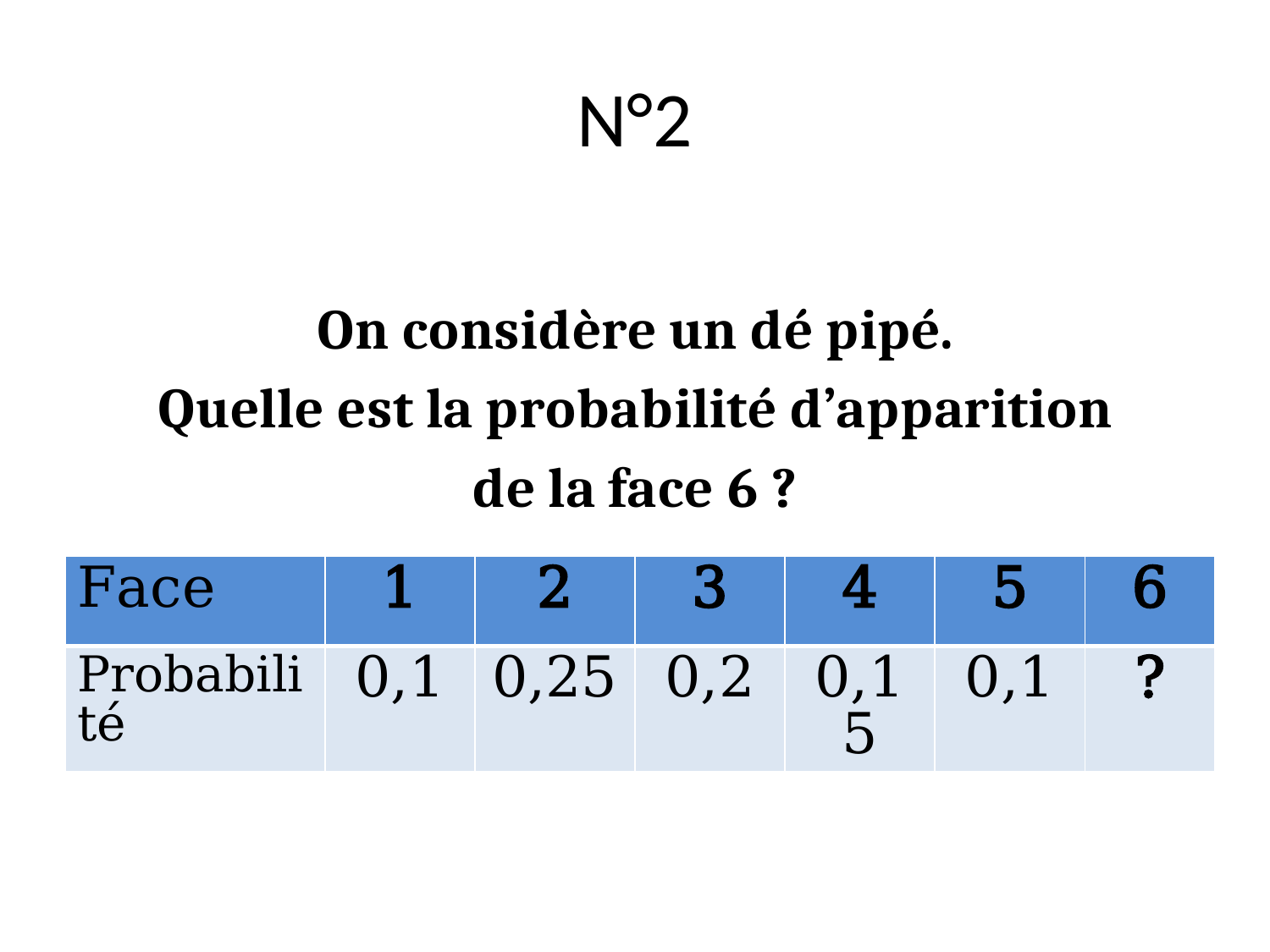

# N°2
On considère un dé pipé.
Quelle est la probabilité d’apparition
de la face 6 ?
| Face | 1 | 2 | 3 | 4 | 5 | 6 |
| --- | --- | --- | --- | --- | --- | --- |
| Probabilité | 0,1 | 0,25 | 0,2 | 0,15 | 0,1 | ? |